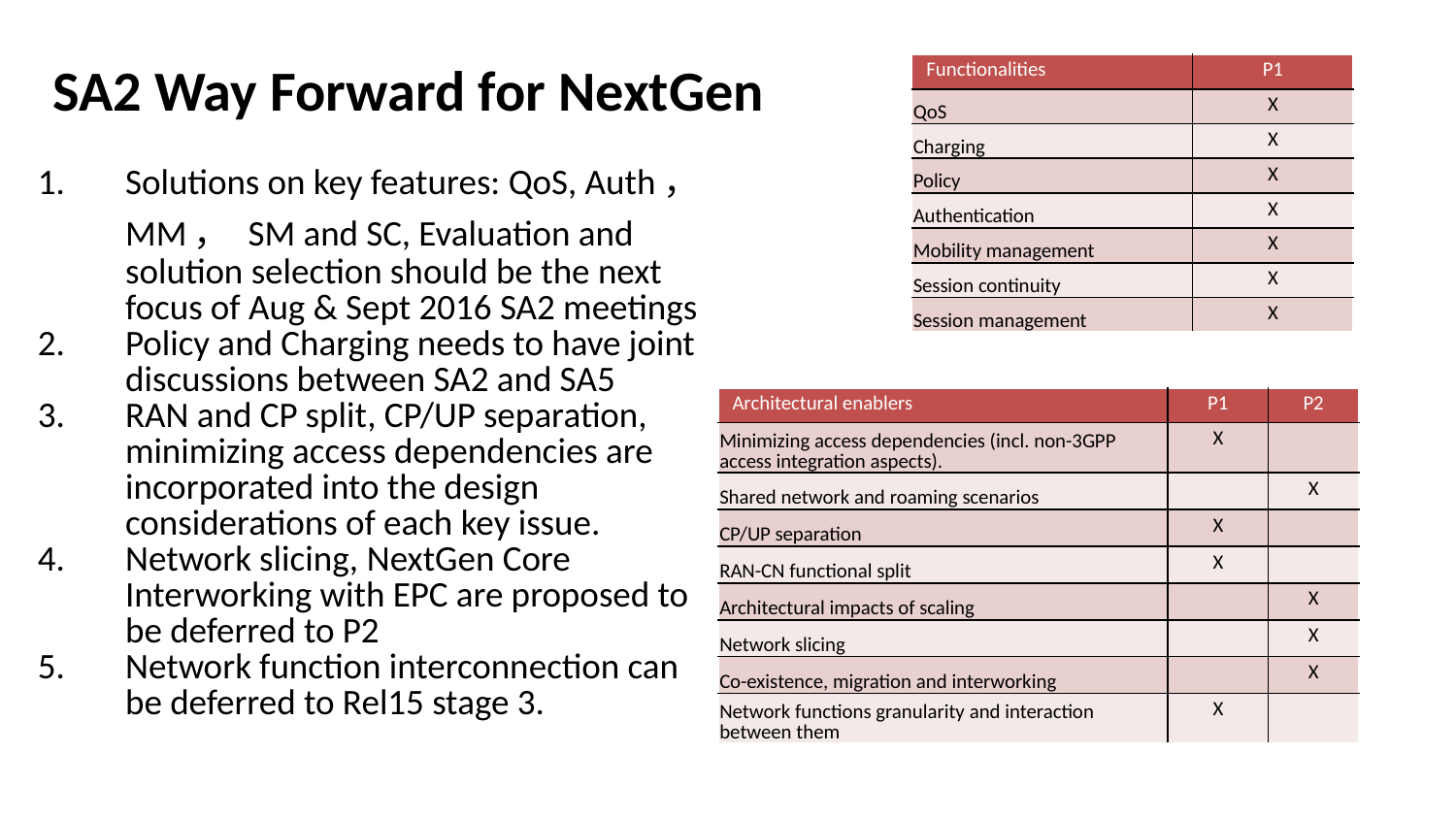

# SA2 Way Forward for NextGen
| Functionalities | P1 |
| --- | --- |
| QoS | X |
| Charging | X |
| Policy | X |
| Authentication | X |
| Mobility management | X |
| Session continuity | X |
| Session management | X |
Solutions on key features: QoS, Auth，MM， SM and SC, Evaluation and solution selection should be the next focus of Aug & Sept 2016 SA2 meetings
Policy and Charging needs to have joint discussions between SA2 and SA5
RAN and CP split, CP/UP separation, minimizing access dependencies are incorporated into the design considerations of each key issue.
Network slicing, NextGen Core Interworking with EPC are proposed to be deferred to P2
Network function interconnection can be deferred to Rel15 stage 3.
| Architectural enablers | P1 | P2 |
| --- | --- | --- |
| Minimizing access dependencies (incl. non-3GPP access integration aspects). | X |  |
| Shared network and roaming scenarios |  | X |
| CP/UP separation | X |  |
| RAN-CN functional split | X |  |
| Architectural impacts of scaling |  | X |
| Network slicing |  | X |
| Co-existence, migration and interworking |  | X |
| Network functions granularity and interaction between them | X |  |